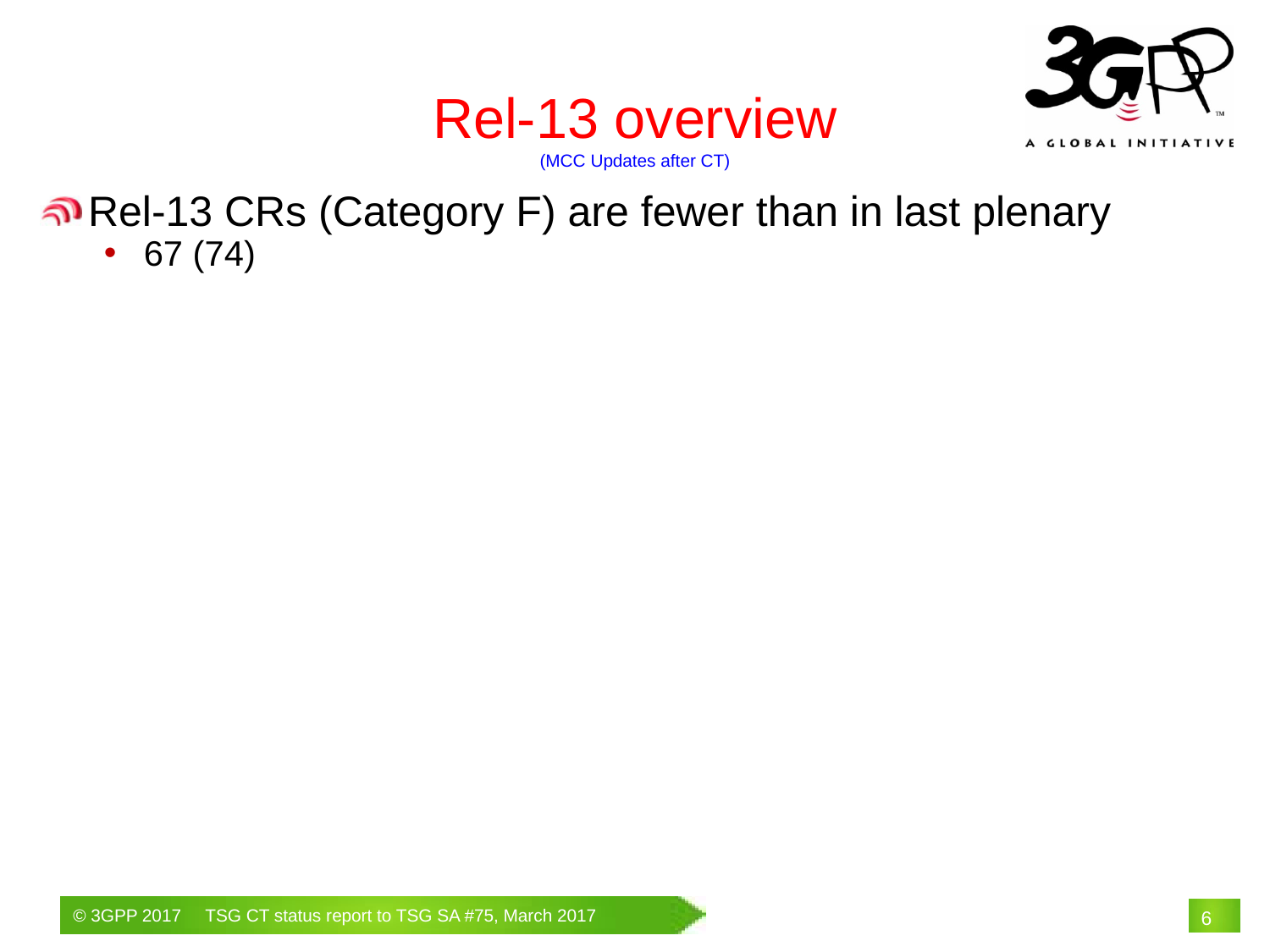

Rel-13 overview
(MCC Updates after CT)
Rel-13 CRs (Category F) are fewer than in last plenary
67 (74)
# 6